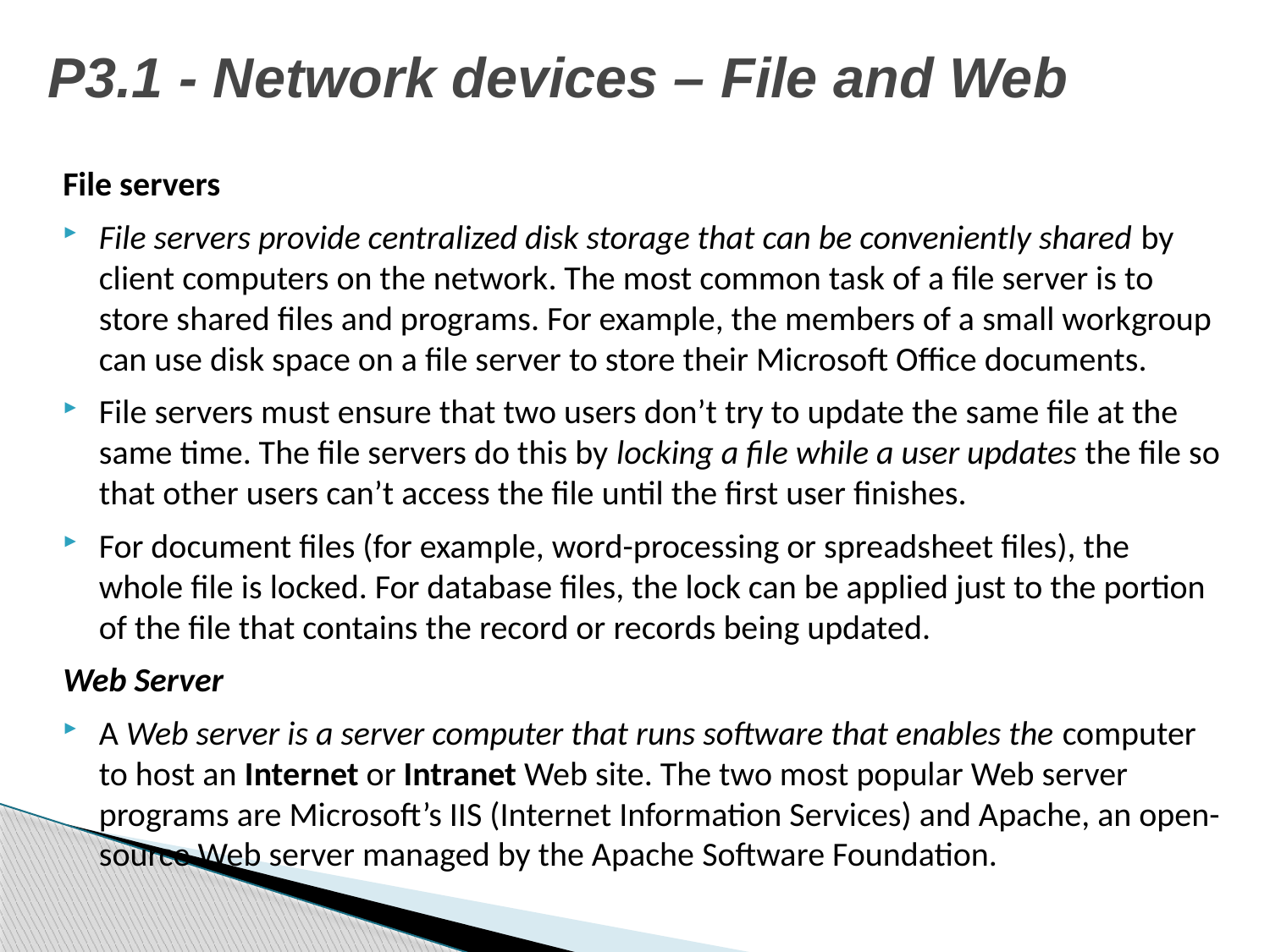

# P3.1 - Network devices – File and Web
File servers
File servers provide centralized disk storage that can be conveniently shared by client computers on the network. The most common task of a file server is to store shared files and programs. For example, the members of a small workgroup can use disk space on a file server to store their Microsoft Office documents.
File servers must ensure that two users don’t try to update the same file at the same time. The file servers do this by locking a file while a user updates the file so that other users can’t access the file until the first user finishes.
For document files (for example, word-processing or spreadsheet files), the whole file is locked. For database files, the lock can be applied just to the portion of the file that contains the record or records being updated.
Web Server
A Web server is a server computer that runs software that enables the computer to host an Internet or Intranet Web site. The two most popular Web server programs are Microsoft’s IIS (Internet Information Services) and Apache, an open-source Web server managed by the Apache Software Foundation.